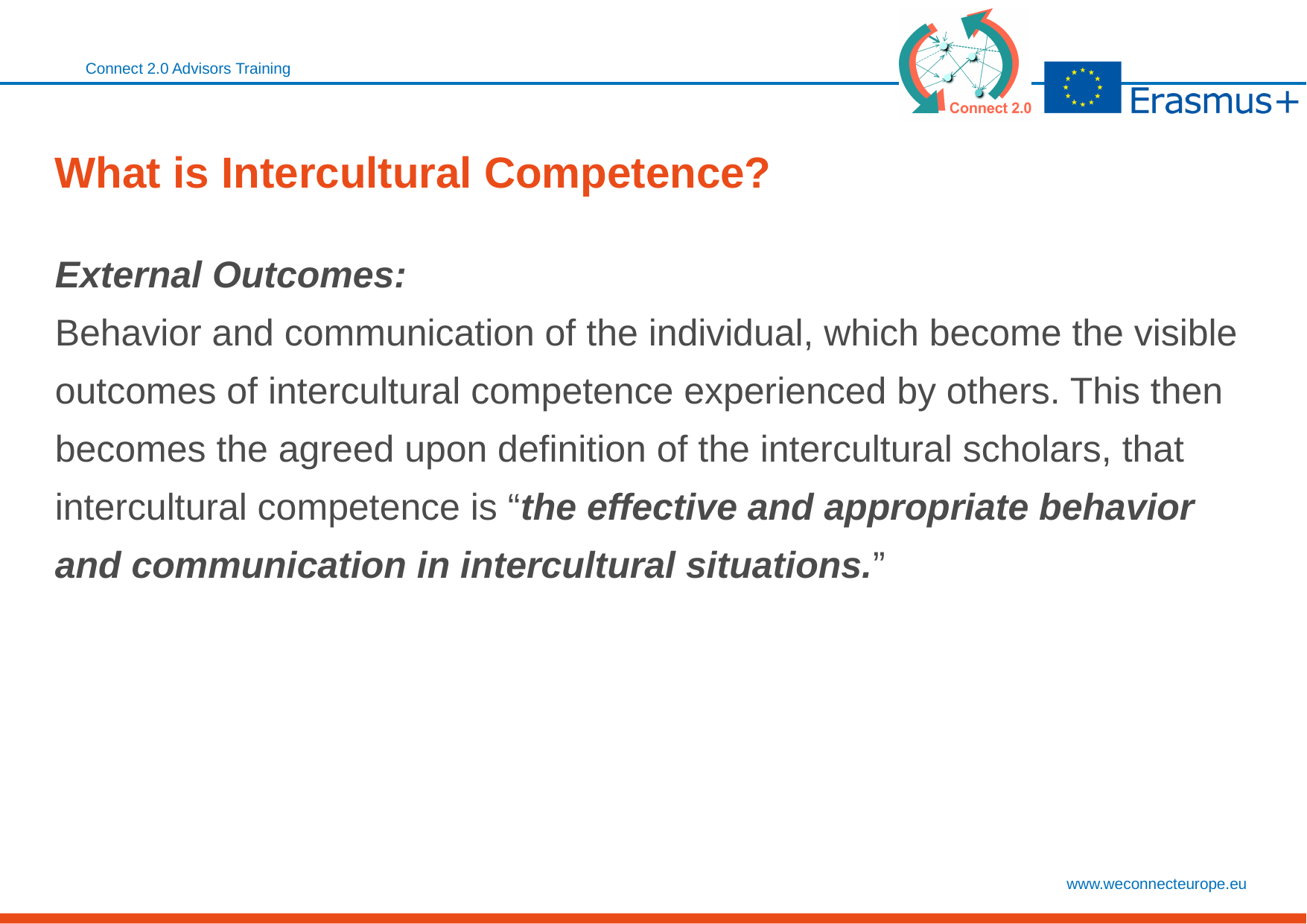

Connect 2.0 Advisors Training
# What is Intercultural Competence?
External Outcomes:
Behavior and communication of the individual, which become the visible outcomes of intercultural competence experienced by others. This then becomes the agreed upon definition of the intercultural scholars, that intercultural competence is “the effective and appropriate behavior and communication in intercultural situations.”